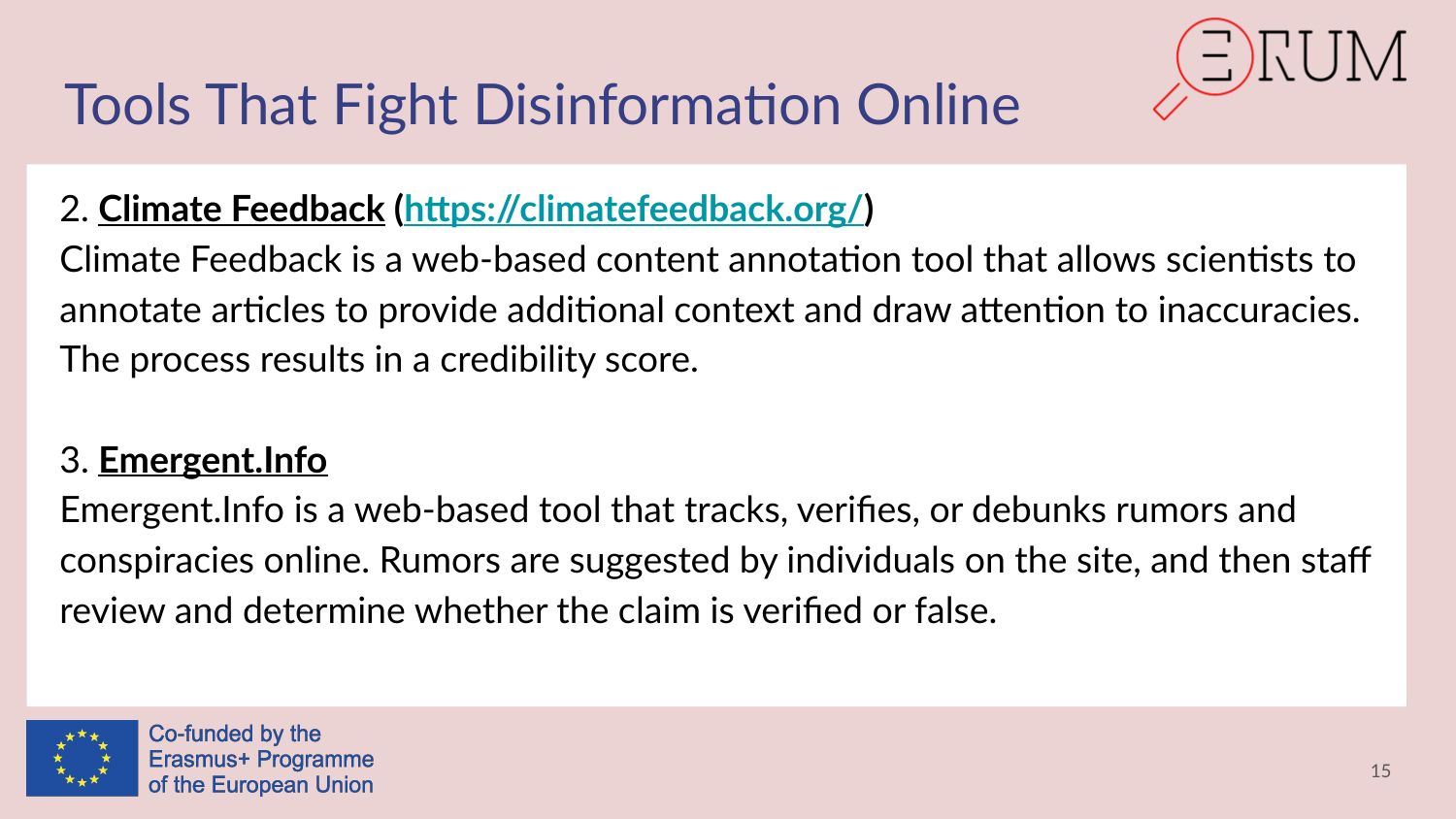

# Tools That Fight Disinformation Online
2. Climate Feedback (https://climatefeedback.org/)
Climate Feedback is a web-based content annotation tool that allows scientists to annotate articles to provide additional context and draw attention to inaccuracies. The process results in a credibility score.

3. Emergent.Info
Emergent.Info is a web-based tool that tracks, verifies, or debunks rumors and conspiracies online. Rumors are suggested by individuals on the site, and then staff review and determine whether the claim is verified or false.

15